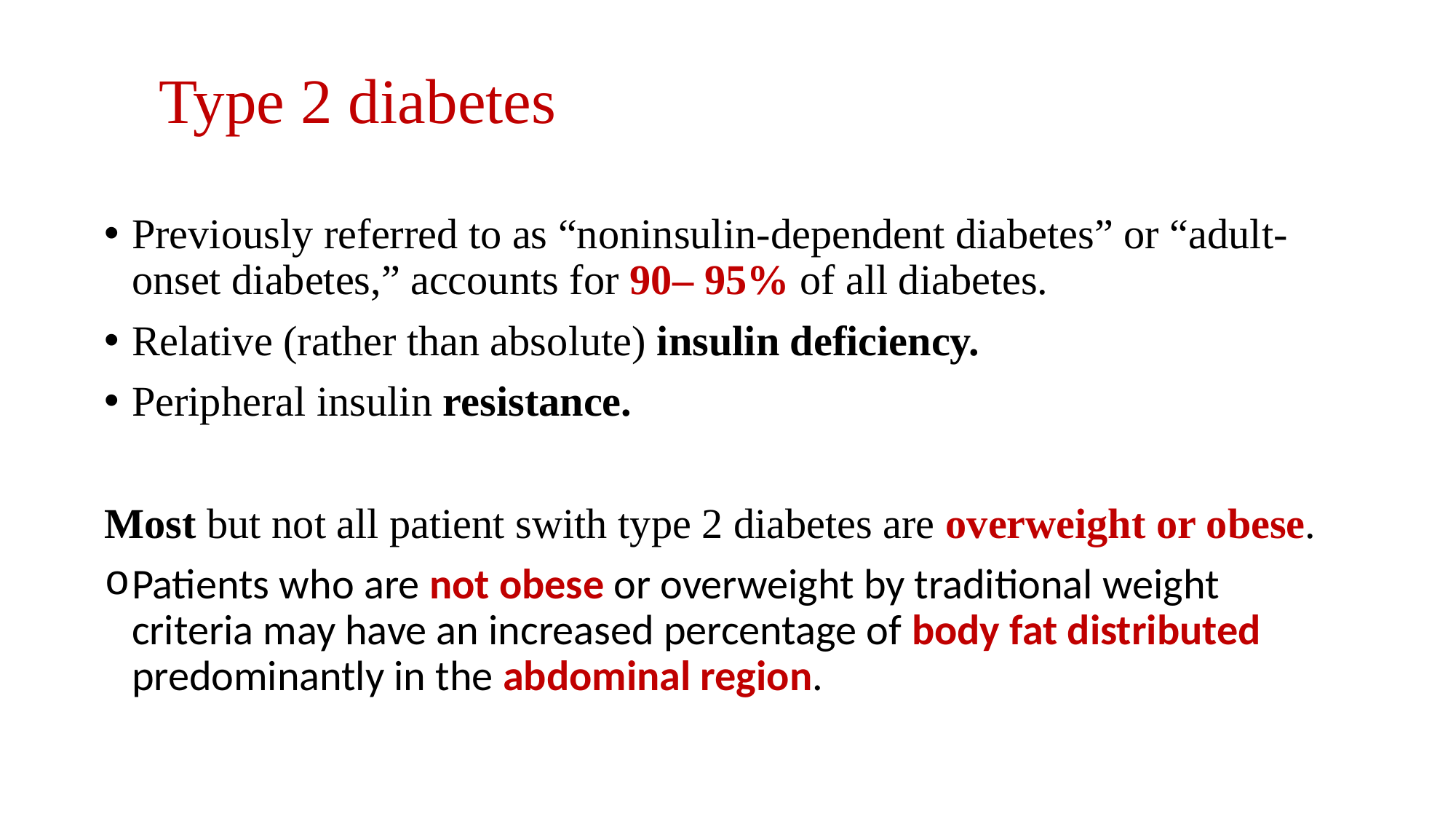

Type 2 diabetes

Previously referred to as “noninsulin-dependent diabetes” or “adult-onset diabetes,” accounts for 90– 95% of all diabetes.
Relative (rather than absolute) insulin deficiency.
Peripheral insulin resistance.

Most but not all patient swith type 2 diabetes are overweight or obese.
Patients who are not obese or overweight by traditional weight criteria may have an increased percentage of body fat distributed predominantly in the abdominal region.